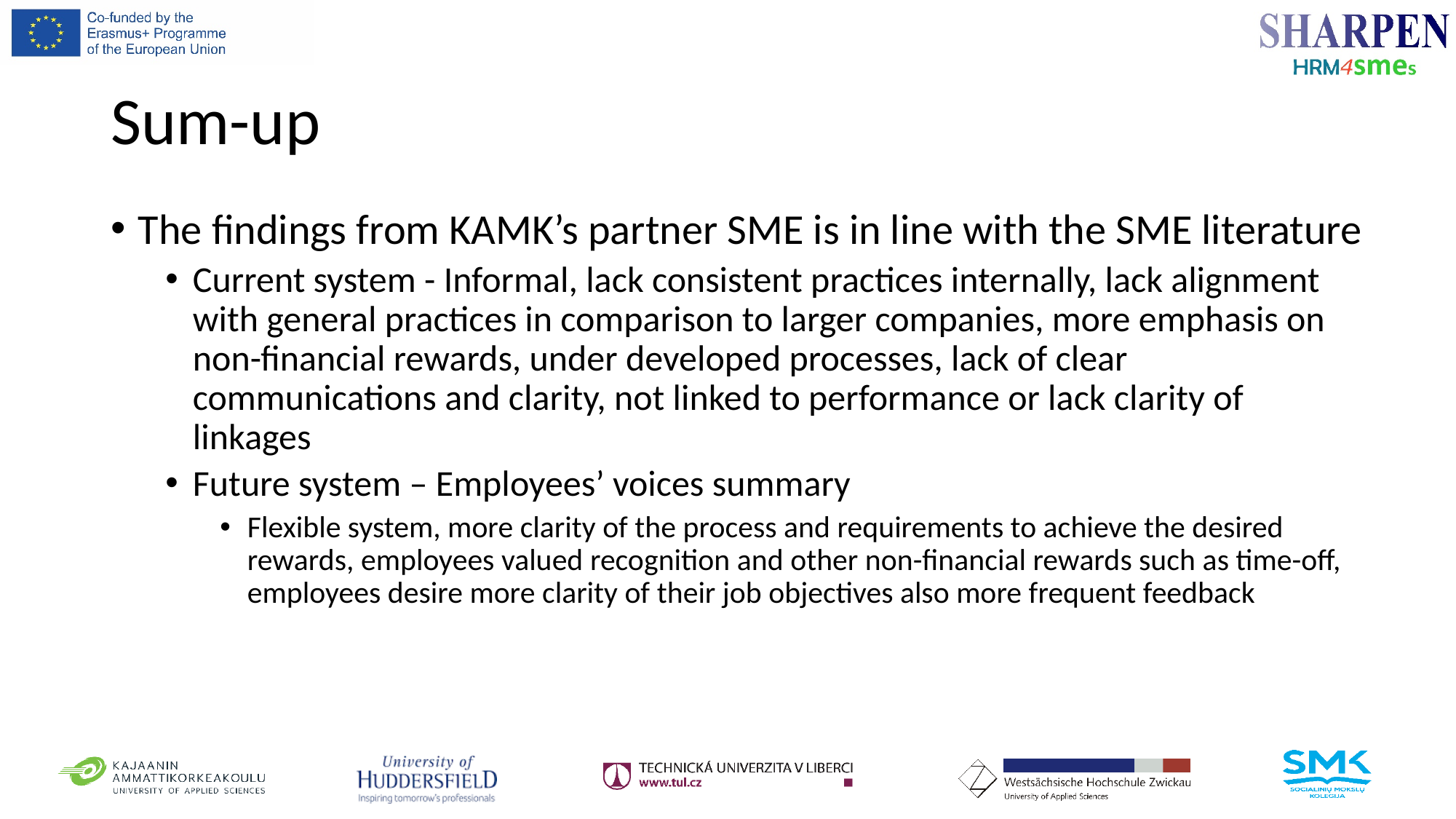

# Sum-up
The findings from KAMK’s partner SME is in line with the SME literature
Current system - Informal, lack consistent practices internally, lack alignment with general practices in comparison to larger companies, more emphasis on non-financial rewards, under developed processes, lack of clear communications and clarity, not linked to performance or lack clarity of linkages
Future system – Employees’ voices summary
Flexible system, more clarity of the process and requirements to achieve the desired rewards, employees valued recognition and other non-financial rewards such as time-off, employees desire more clarity of their job objectives also more frequent feedback